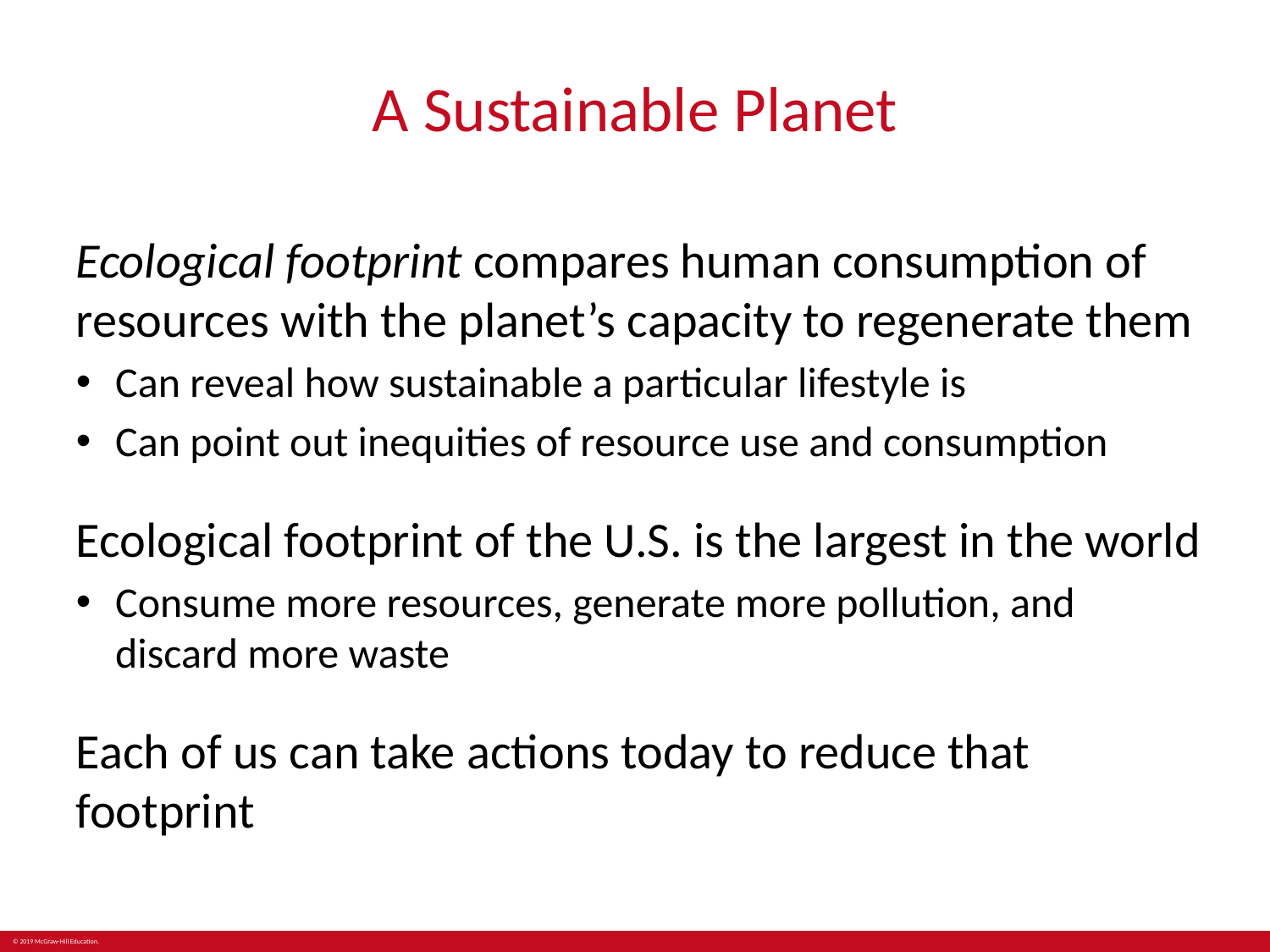

# A Sustainable Planet
Ecological footprint compares human consumption of resources with the planet’s capacity to regenerate them
Can reveal how sustainable a particular lifestyle is
Can point out inequities of resource use and consumption
Ecological footprint of the U.S. is the largest in the world
Consume more resources, generate more pollution, and discard more waste
Each of us can take actions today to reduce that footprint